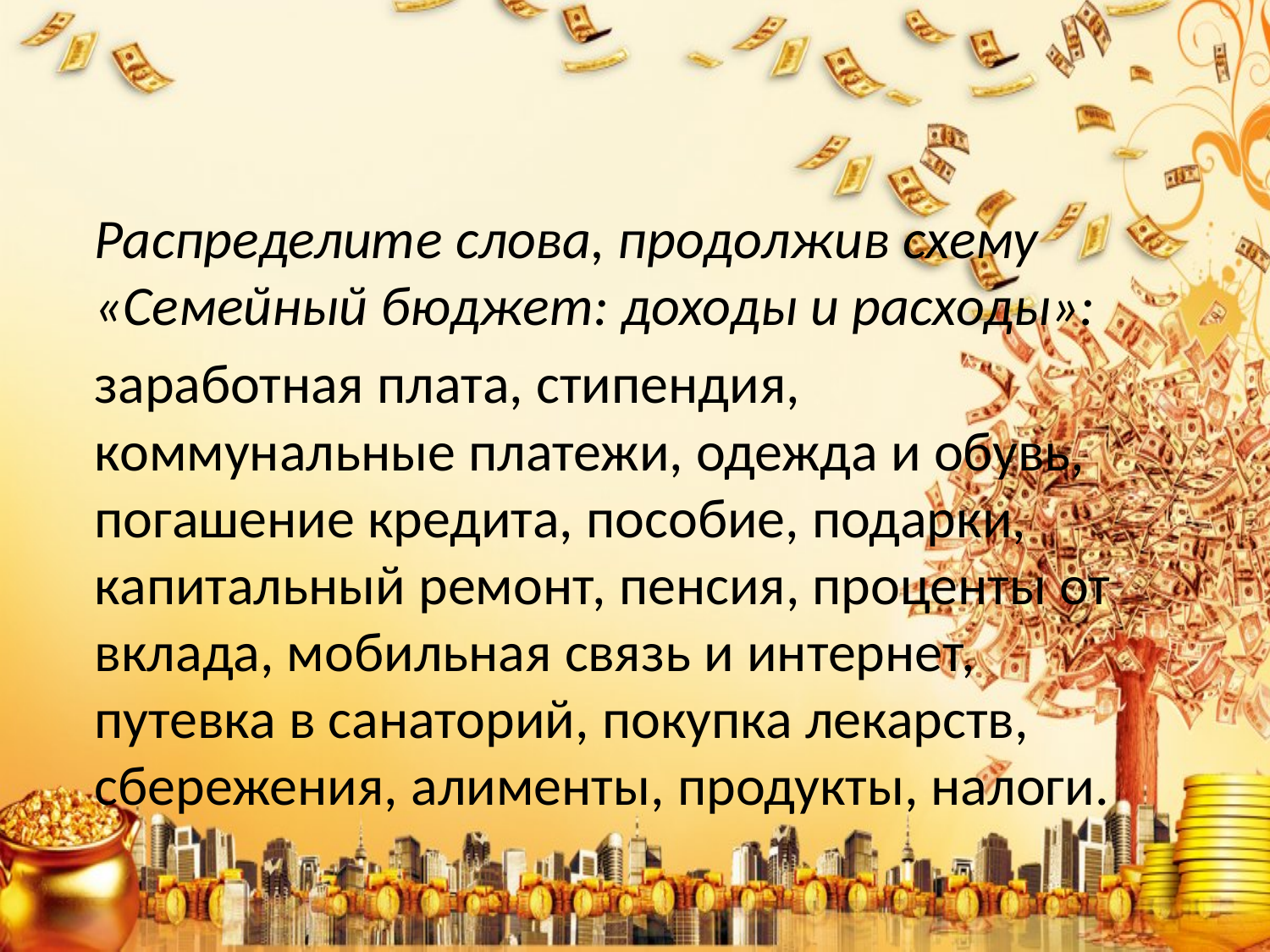

#
	Распределите слова, продолжив схему  «Семейный бюджет: доходы и расходы»:
	заработная плата, стипендия, коммунальные платежи, одежда и обувь, погашение кредита, пособие, подарки, капитальный ремонт, пенсия, проценты от вклада, мобильная связь и интернет, путевка в санаторий, покупка лекарств, сбережения, алименты, продукты, налоги.